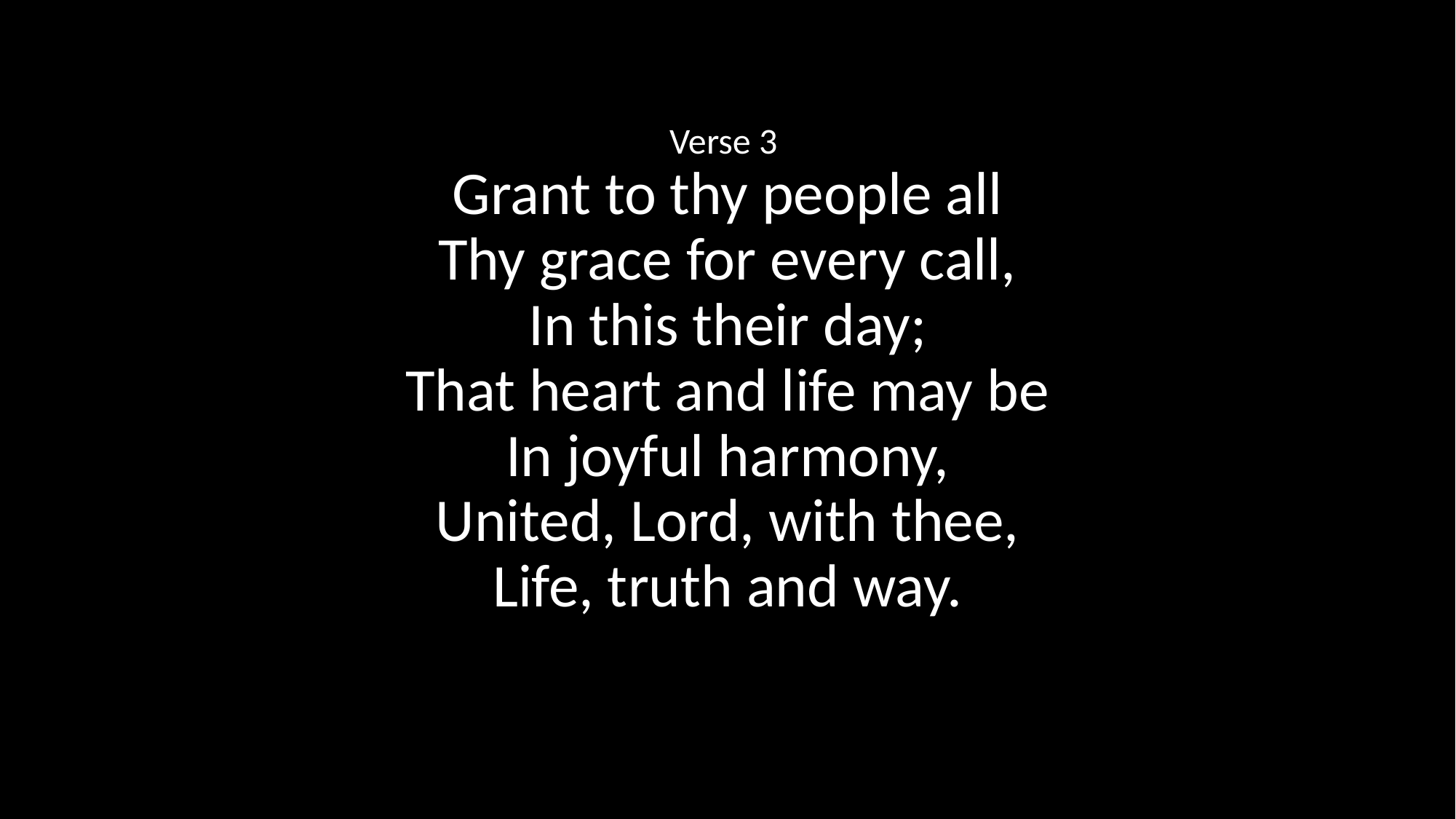

Verse 3
Grant to thy people all
Thy grace for every call,
In this their day;
That heart and life may be
In joyful harmony,
United, Lord, with thee,
Life, truth and way.